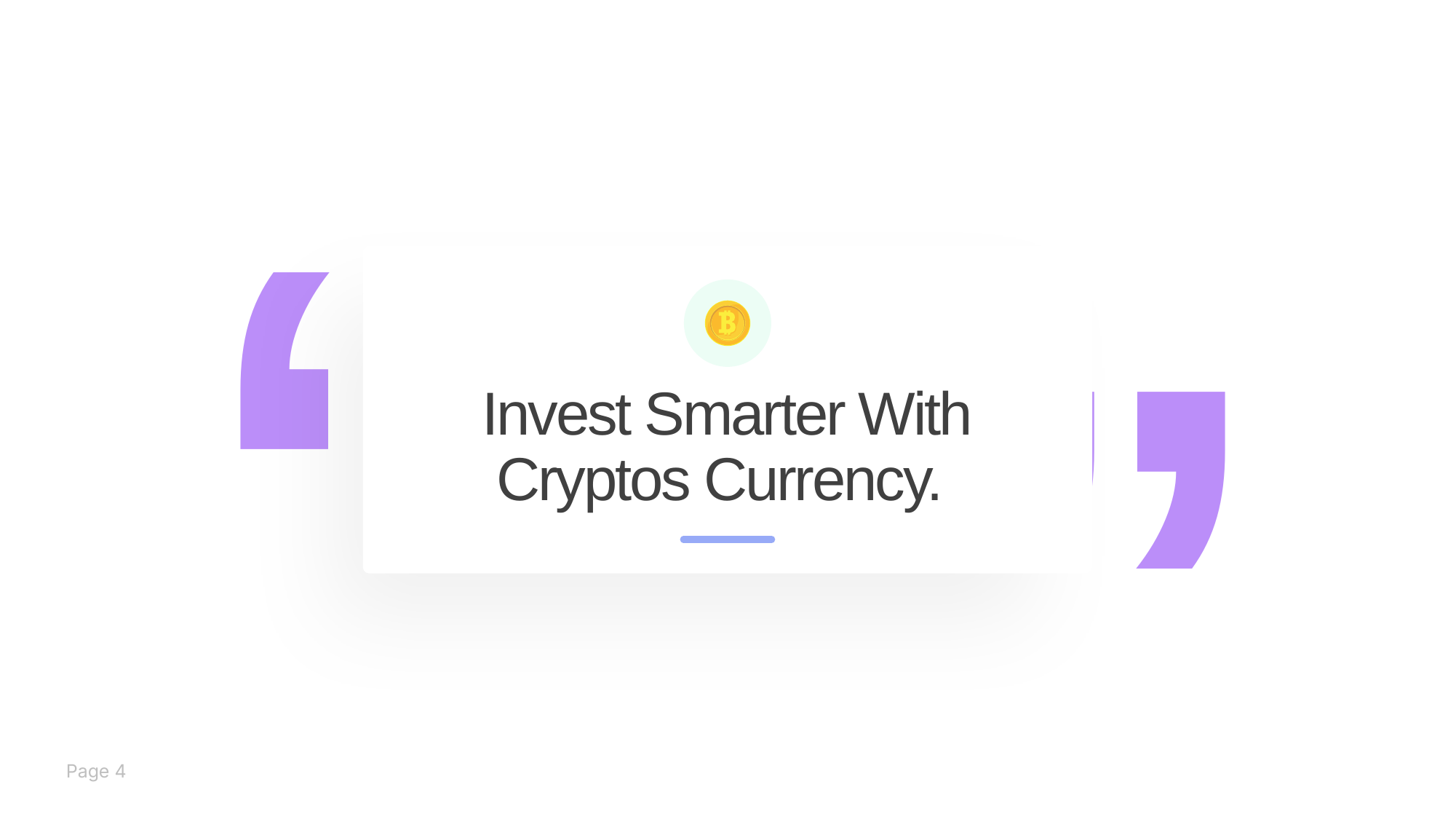

“
“

Invest Smarter With
Cryptos Currency.